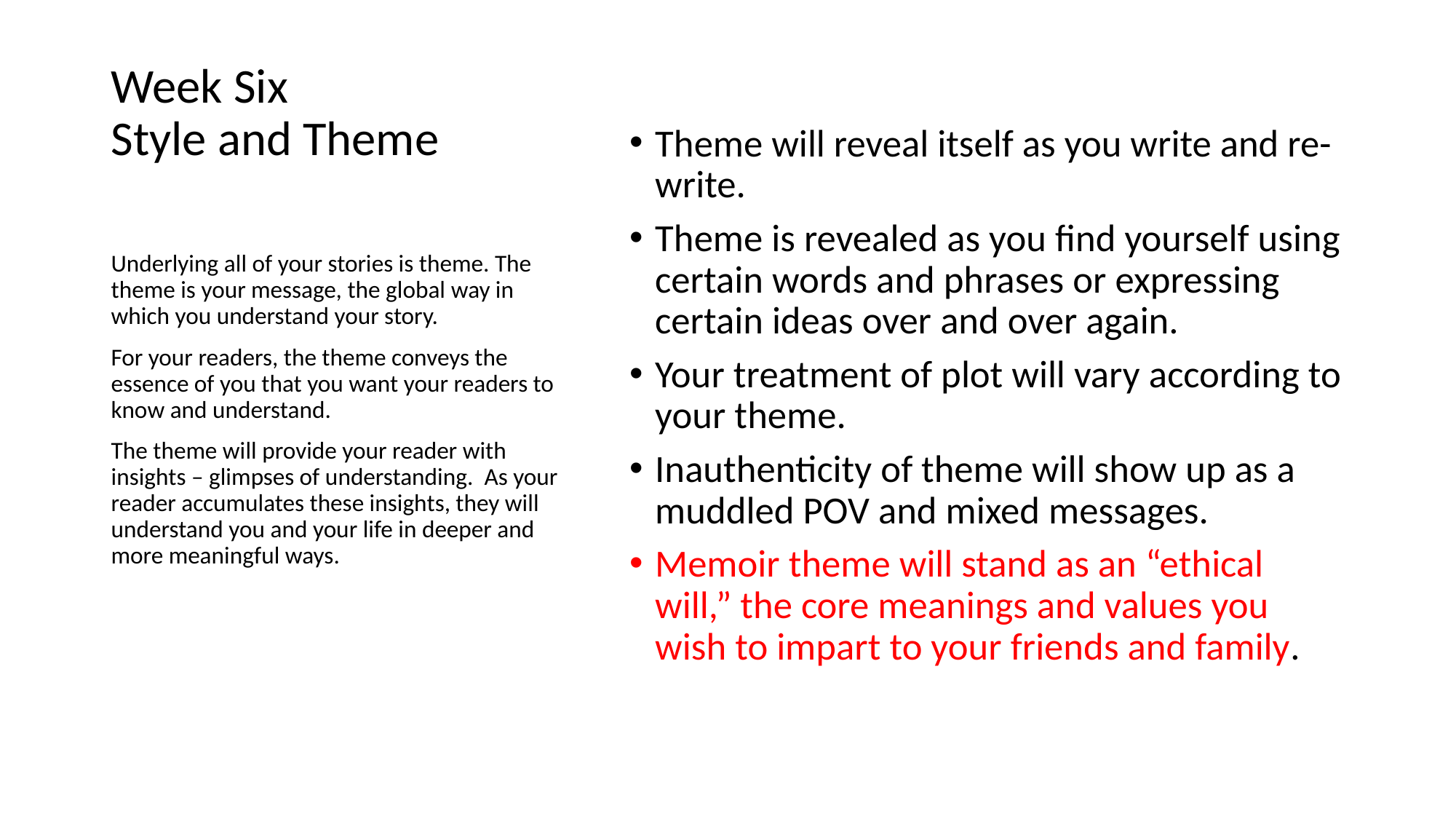

# Week Six Style and Theme
Theme will reveal itself as you write and re-write.
Theme is revealed as you find yourself using certain words and phrases or expressing certain ideas over and over again.
Your treatment of plot will vary according to your theme.
Inauthenticity of theme will show up as a muddled POV and mixed messages.
Memoir theme will stand as an “ethical will,” the core meanings and values you wish to impart to your friends and family.
Underlying all of your stories is theme. The theme is your message, the global way in which you understand your story.
For your readers, the theme conveys the essence of you that you want your readers to know and understand.
The theme will provide your reader with insights – glimpses of understanding.  As your reader accumulates these insights, they will understand you and your life in deeper and more meaningful ways.